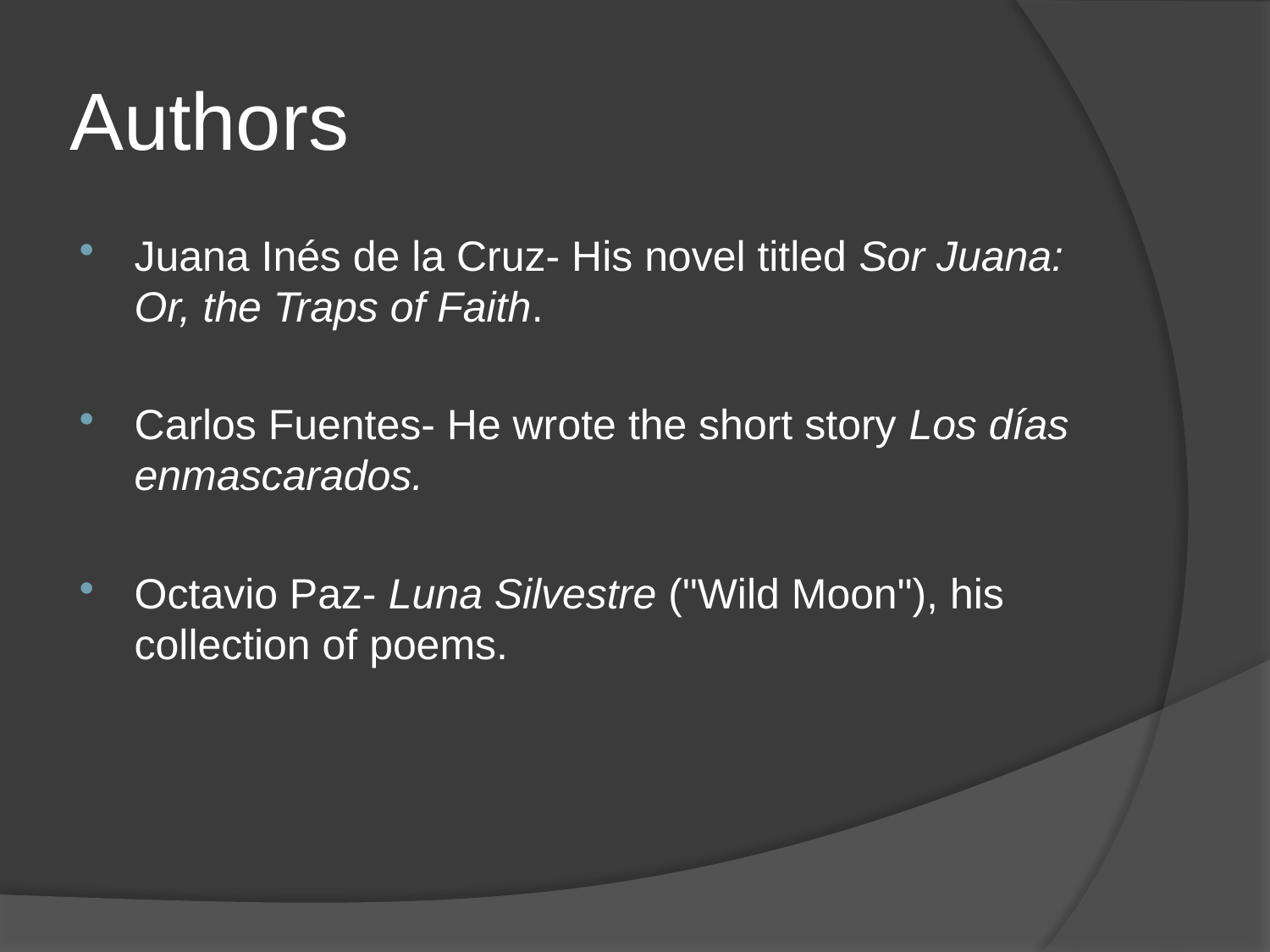

# Authors
Juana Inés de la Cruz- His novel titled Sor Juana: Or, the Traps of Faith.

Carlos Fuentes- He wrote the short story Los días enmascarados.

Octavio Paz- Luna Silvestre ("Wild Moon"), his collection of poems.